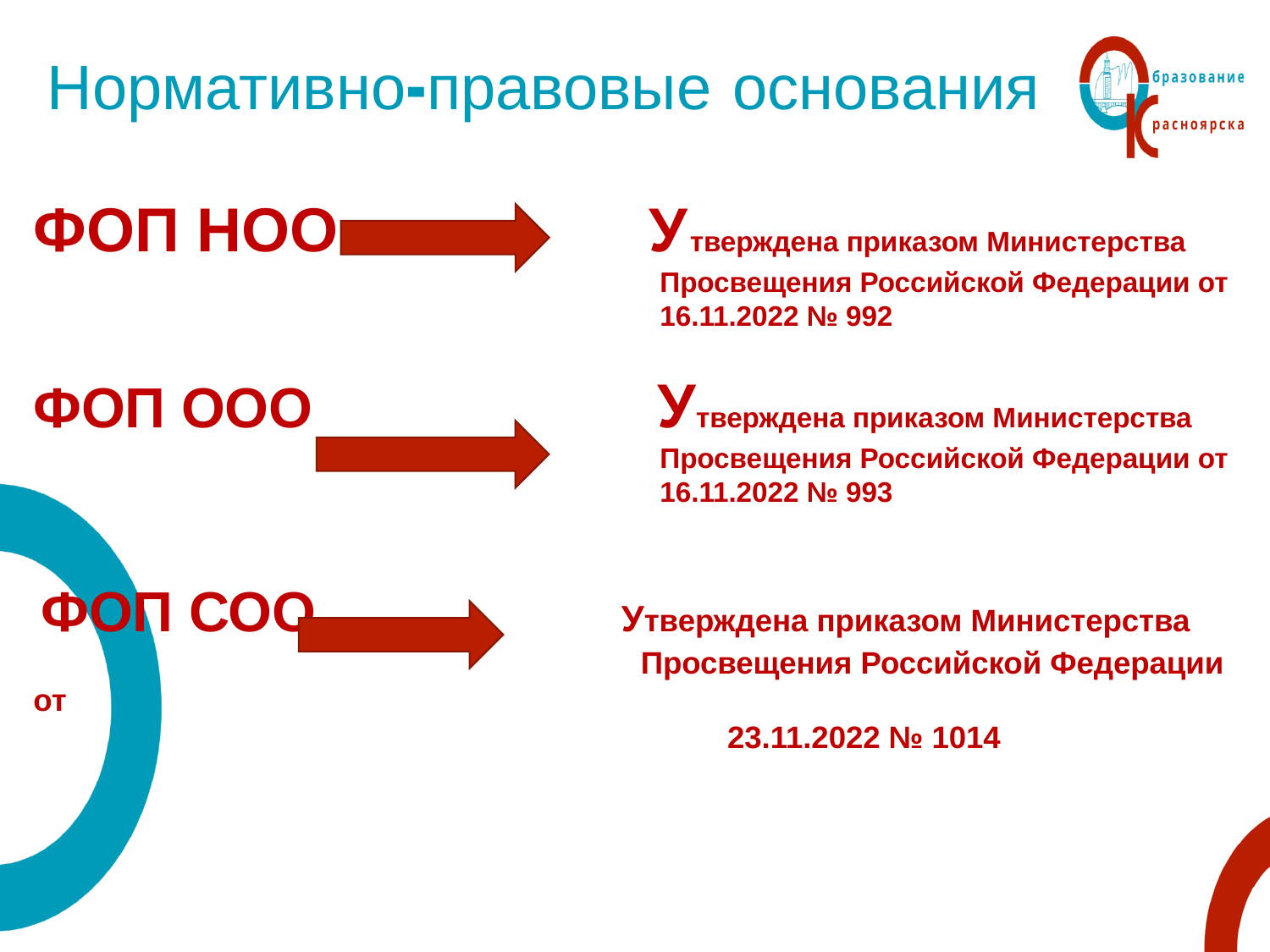

# Нормативно-правовые основания
ФОП НОО                  Утверждена приказом Министерства
                                                                                Просвещения Российской Федерации от
                                                                                16.11.2022 № 992

ФОП ООО                      Утверждена приказом Министерства
                                                                                Просвещения Российской Федерации от
                                                                                16.11.2022 № 993

 ФОП СОО                                       Утверждена приказом Министерства
                                                                      Просвещения Российской Федерации от
                                                                                23.11.2022 № 1014